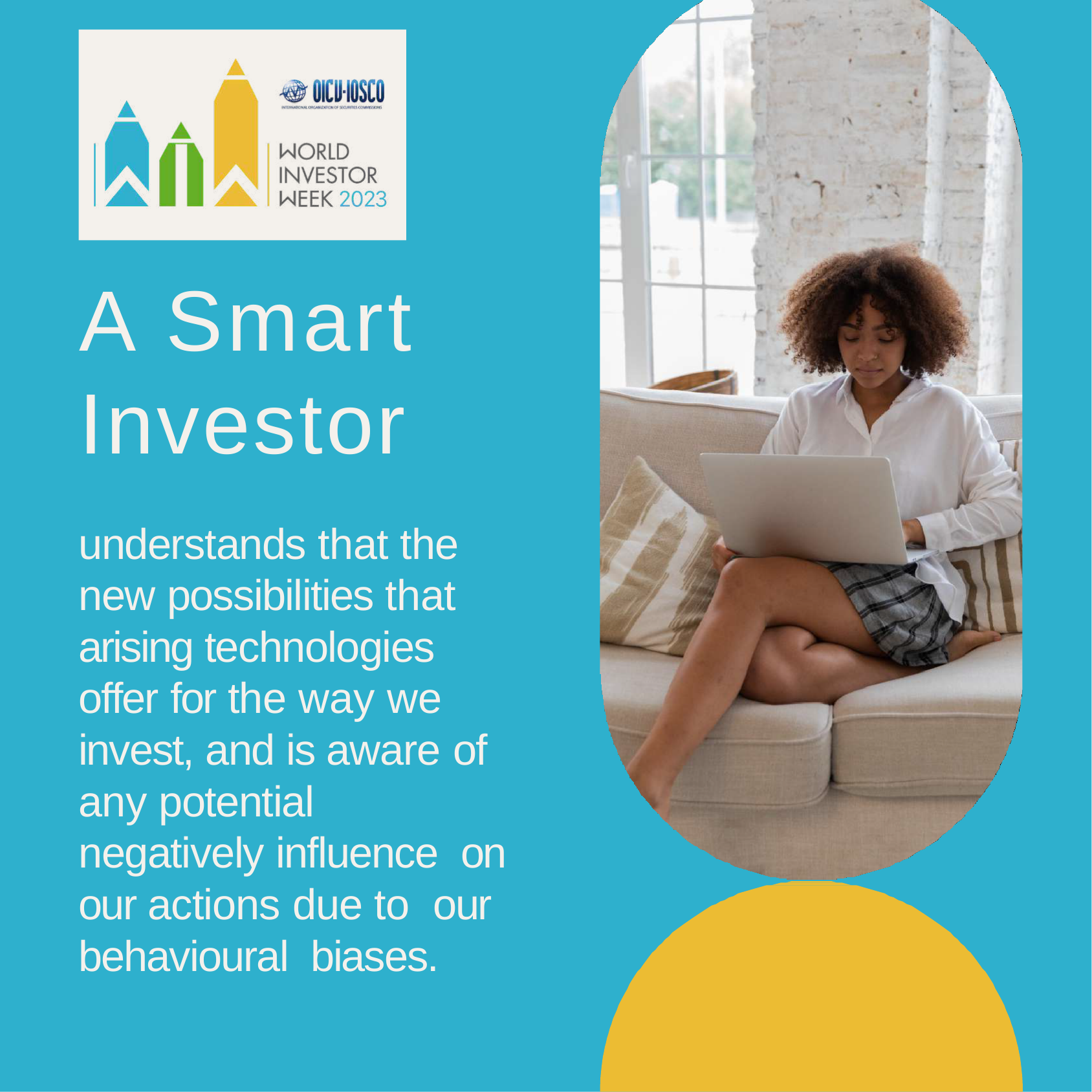

# A Smart  Investor
understands that the  new possibilities that  arising technologies  offer for the way we  invest, and is aware of  any potential  negatively influence  on our actions due to  our behavioural  biases.